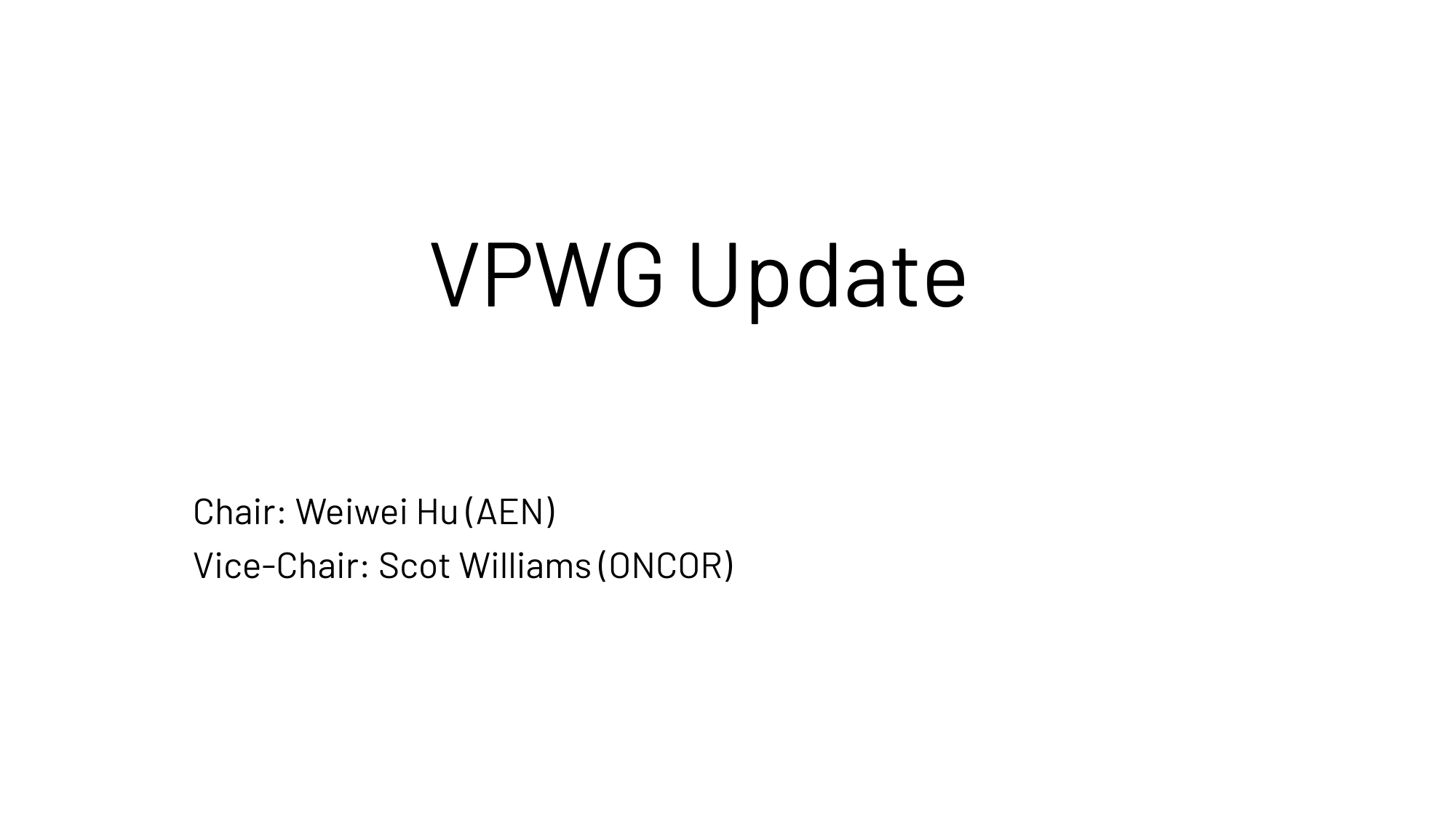

# VPWG Update
Chair: Weiwei Hu (AEN)
Vice-Chair: Scot Williams (ONCOR)